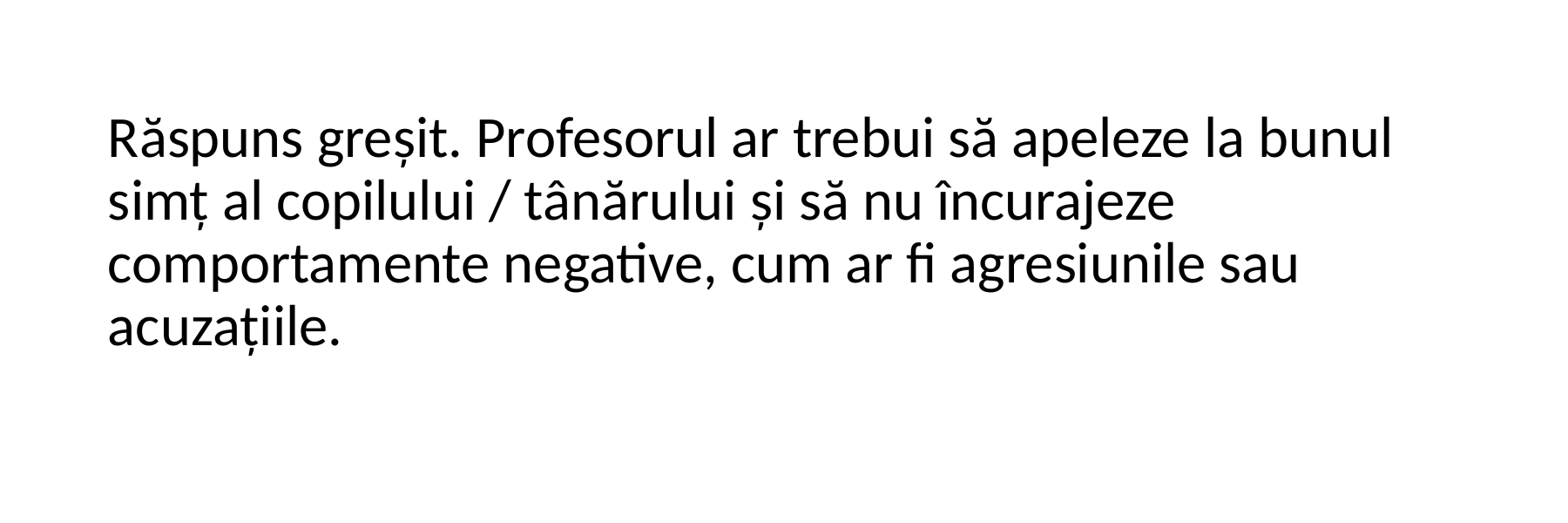

Răspuns greșit. Profesorul ar trebui să apeleze la bunul simț al copilului / tânărului și să nu încurajeze comportamente negative, cum ar fi agresiunile sau acuzațiile.